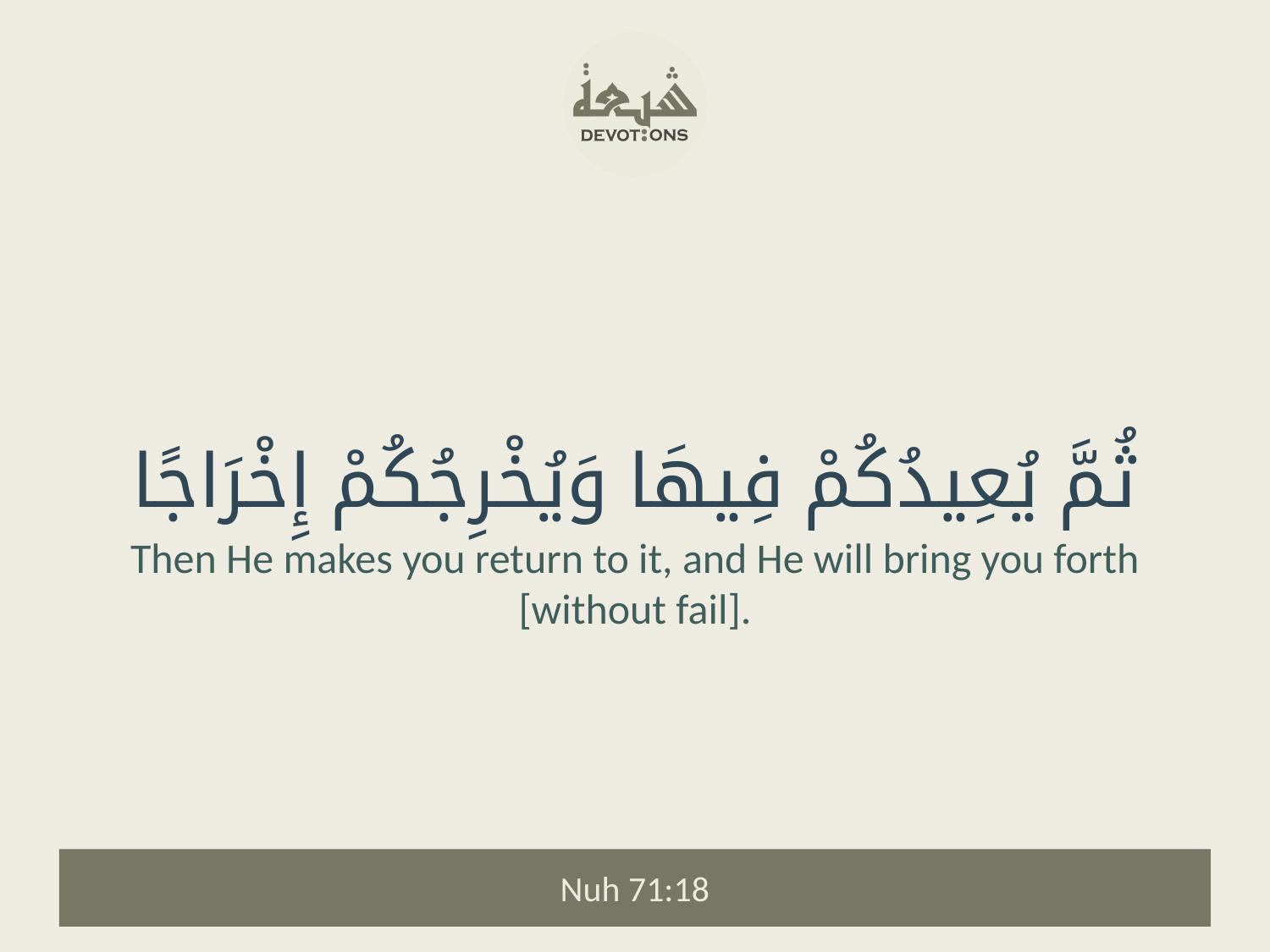

ثُمَّ يُعِيدُكُمْ فِيهَا وَيُخْرِجُكُمْ إِخْرَاجًا
Then He makes you return to it, and He will bring you forth [without fail].
Nuh 71:18